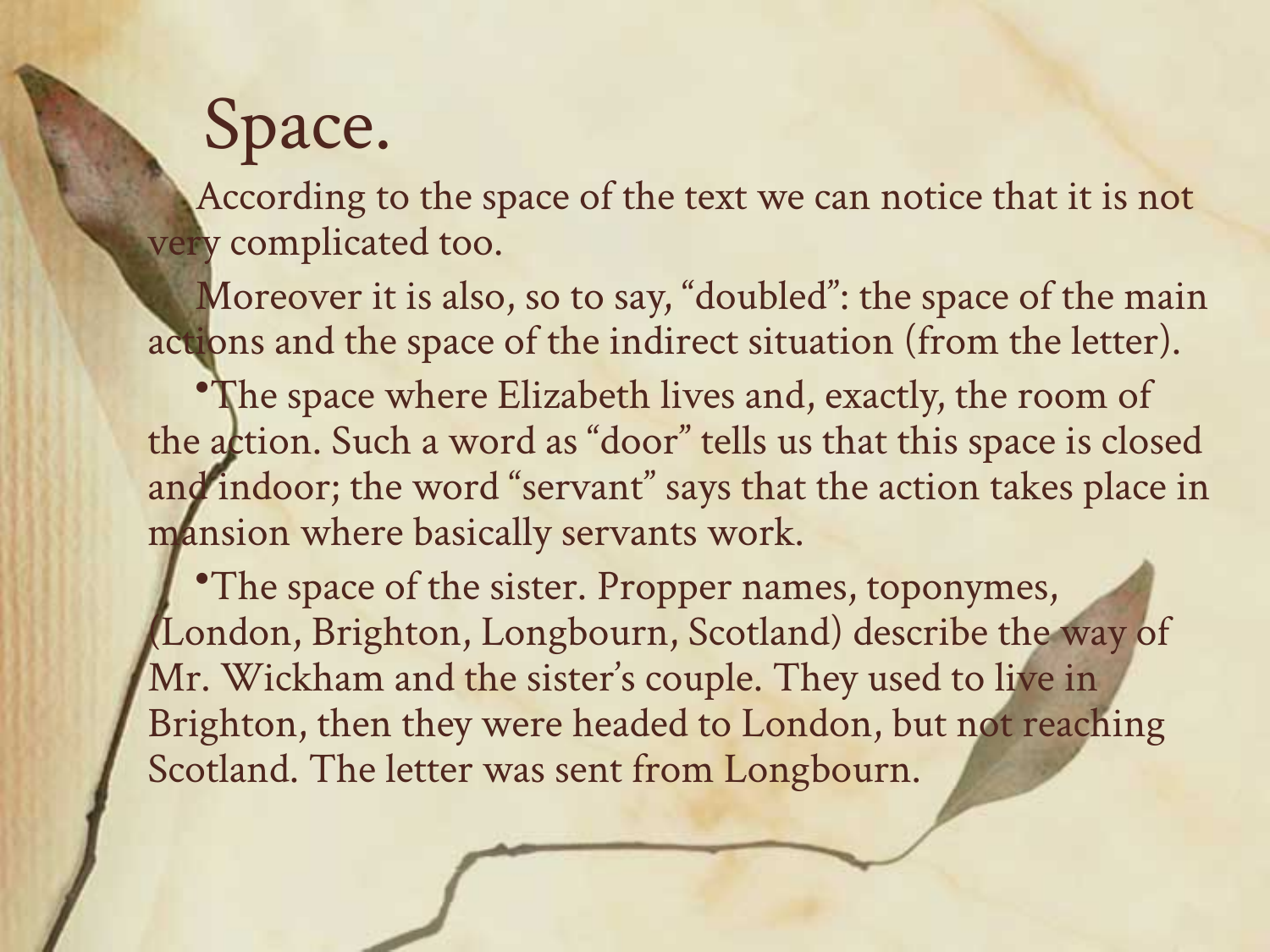

Space.
According to the space of the text we can notice that it is not very complicated too.
Moreover it is also, so to say, “doubled”: the space of the main actions and the space of the indirect situation (from the letter).
The space where Elizabeth lives and, exactly, the room of the action. Such a word as “door” tells us that this space is closed and indoor; the word “servant” says that the action takes place in mansion where basically servants work.
The space of the sister. Propper names, toponymes, (London, Brighton, Longbourn, Scotland) describe the way of Mr. Wickham and the sister’s couple. They used to live in Brighton, then they were headed to London, but not reaching Scotland. The letter was sent from Longbourn.